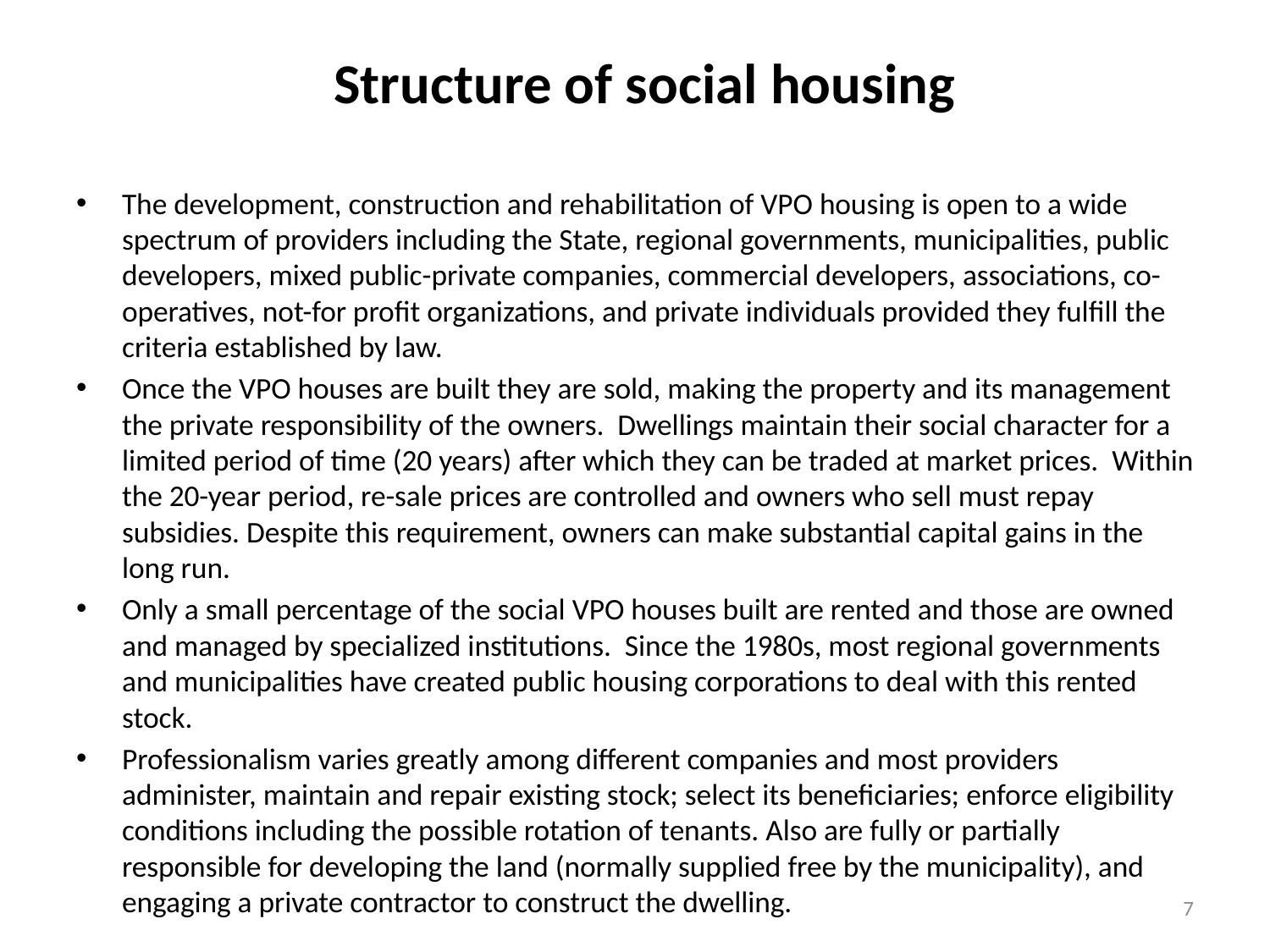

# Structure of social housing

The development, construction and rehabilitation of VPO housing is open to a wide spectrum of providers including the State, regional governments, municipalities, public developers, mixed public-private companies, commercial developers, associations, co-operatives, not-for profit organizations, and private individuals provided they fulfill the criteria established by law.
Once the VPO houses are built they are sold, making the property and its management the private responsibility of the owners.  Dwellings maintain their social character for a limited period of time (20 years) after which they can be traded at market prices.  Within the 20-year period, re-sale prices are controlled and owners who sell must repay subsidies. Despite this requirement, owners can make substantial capital gains in the long run.
Only a small percentage of the social VPO houses built are rented and those are owned and managed by specialized institutions.  Since the 1980s, most regional governments and municipalities have created public housing corporations to deal with this rented stock.
Professionalism varies greatly among different companies and most providers administer, maintain and repair existing stock; select its beneficiaries; enforce eligibility conditions including the possible rotation of tenants. Also are fully or partially responsible for developing the land (normally supplied free by the municipality), and engaging a private contractor to construct the dwelling.
7